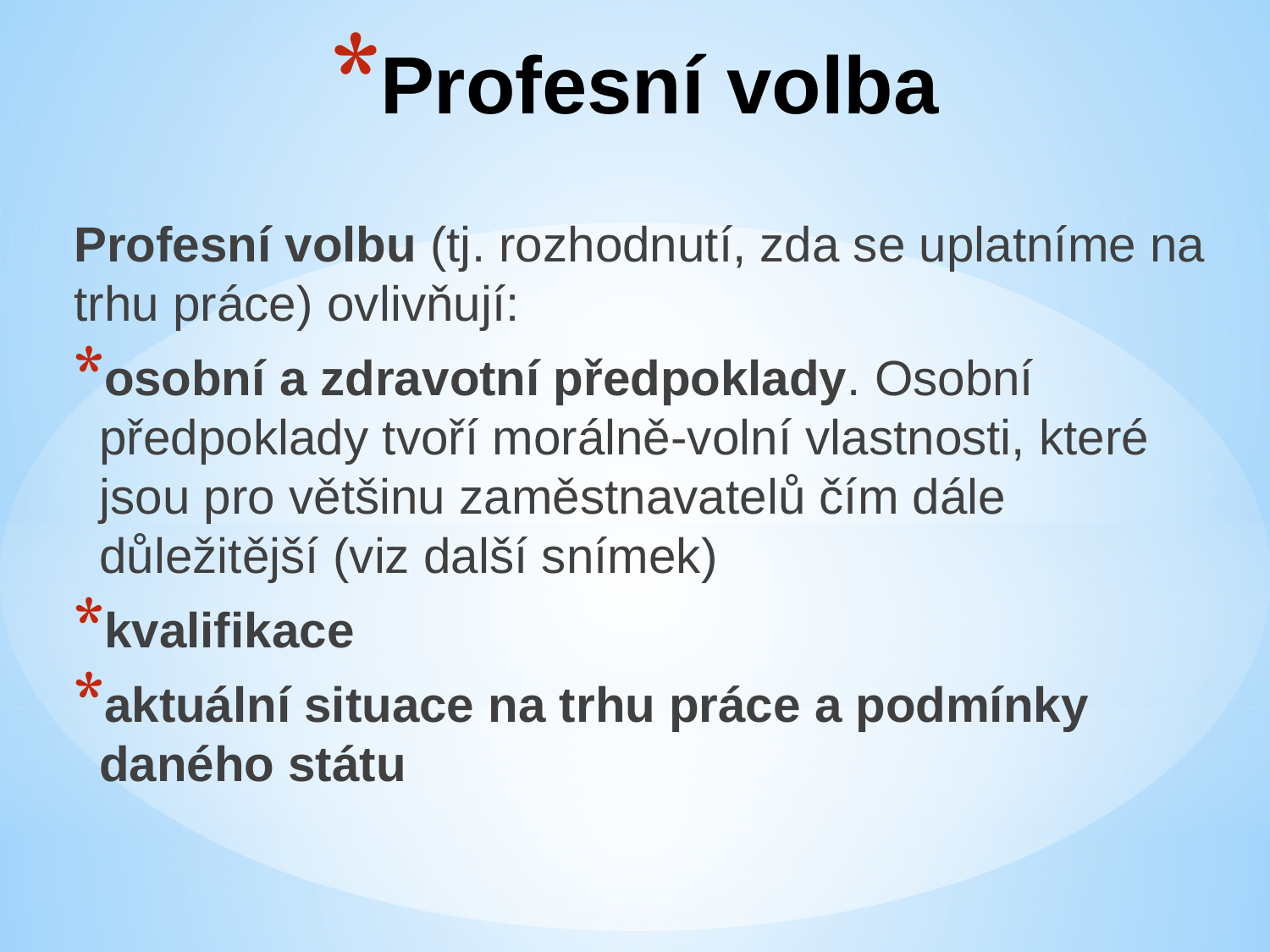

# Profesní volba
Profesní volbu (tj. rozhodnutí, zda se uplatníme na trhu práce) ovlivňují:
osobní a zdravotní předpoklady. Osobní předpoklady tvoří morálně-volní vlastnosti, které jsou pro většinu zaměstnavatelů čím dále důležitější (viz další snímek)
kvalifikace
aktuální situace na trhu práce a podmínky daného státu